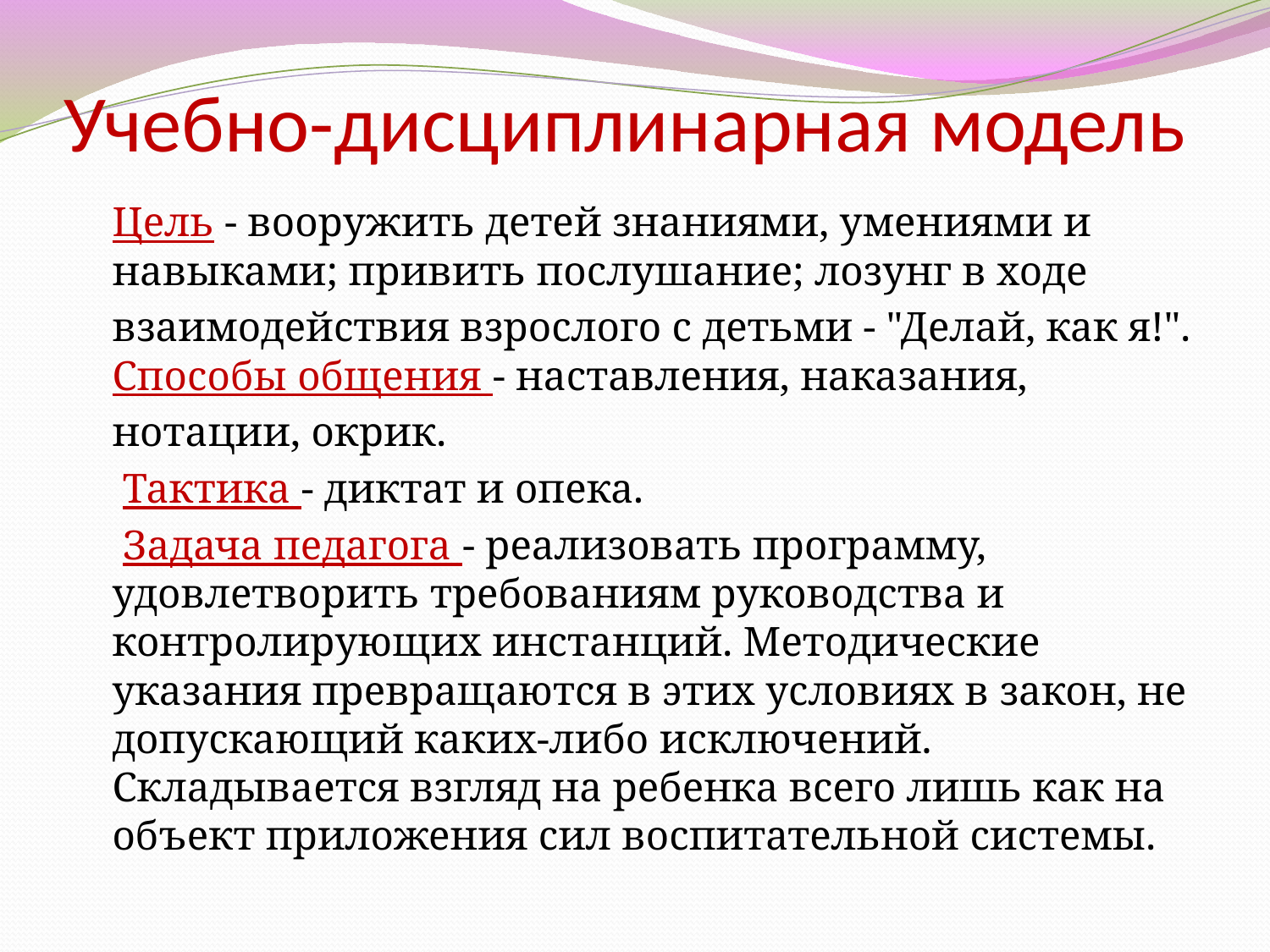

# Учебно-дисциплинарная модель
	Цель - вооружить детей знаниями, умениями и навыками; привить послушание; лозунг в ходе
	взаимодействия взрослого с детьми - "Делай, как я!". Способы общения - наставления, наказания,
	нотации, окрик.
	 Тактика - диктат и опека.
	 Задача педагога - реализовать программу, удовлетворить требованиям руководства и контролирующих инстанций. Методические указания превращаются в этих условиях в закон, не допускающий каких-либо исключений. Складывается взгляд на ребенка всего лишь как на объект приложения сил воспитательной системы.